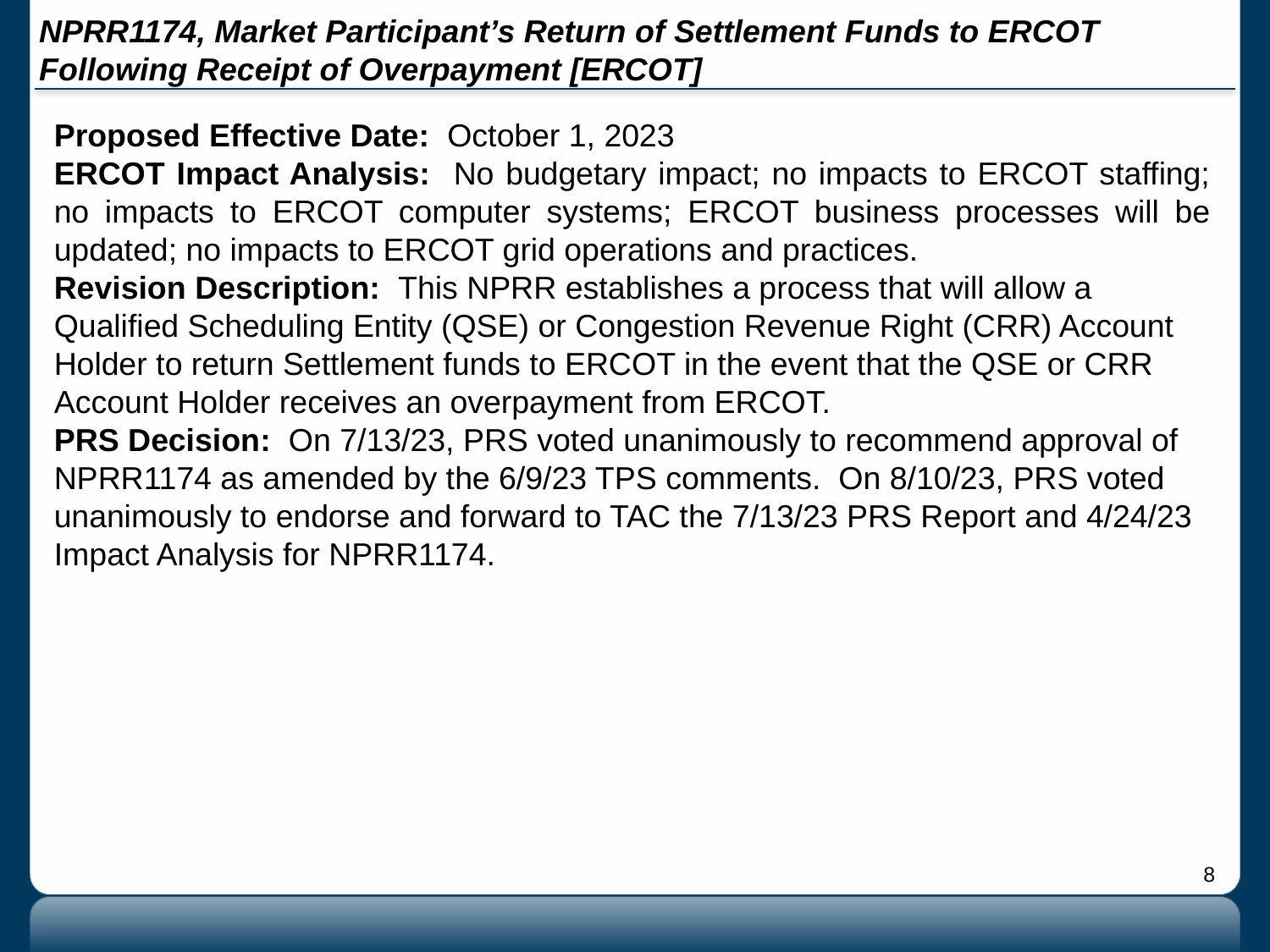

# NPRR1174, Market Participant’s Return of Settlement Funds to ERCOT Following Receipt of Overpayment [ERCOT]
Proposed Effective Date:  October 1, 2023
ERCOT Impact Analysis:  No budgetary impact; no impacts to ERCOT staffing; no impacts to ERCOT computer systems; ERCOT business processes will be updated; no impacts to ERCOT grid operations and practices.
Revision Description:  This NPRR establishes a process that will allow a Qualified Scheduling Entity (QSE) or Congestion Revenue Right (CRR) Account Holder to return Settlement funds to ERCOT in the event that the QSE or CRR Account Holder receives an overpayment from ERCOT.
PRS Decision:  On 7/13/23, PRS voted unanimously to recommend approval of NPRR1174 as amended by the 6/9/23 TPS comments.  On 8/10/23, PRS voted unanimously to endorse and forward to TAC the 7/13/23 PRS Report and 4/24/23 Impact Analysis for NPRR1174.